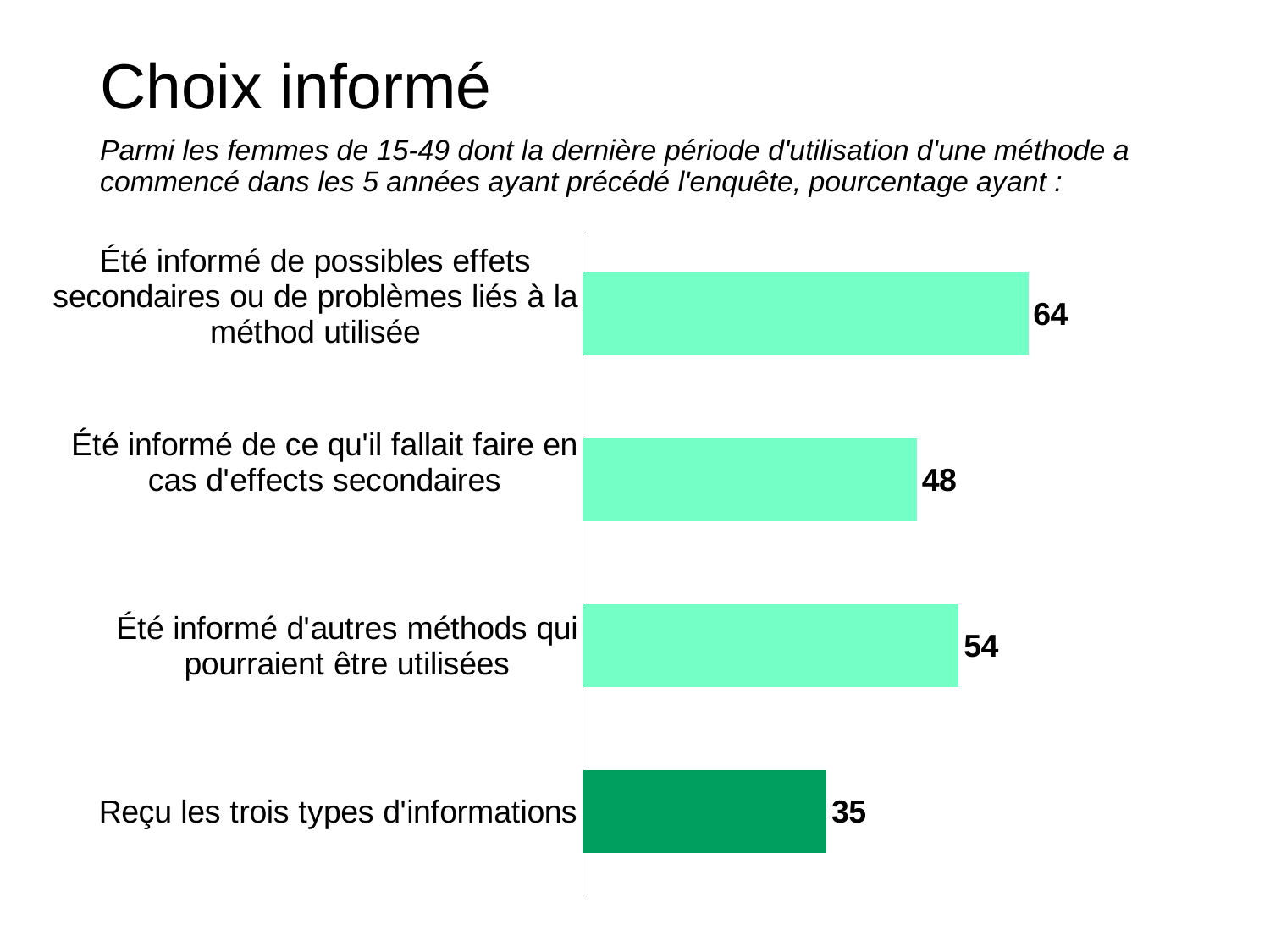

# Choix informé
Parmi les femmes de 15-49 dont la dernière période d'utilisation d'une méthode a commencé dans les 5 années ayant précédé l'enquête, pourcentage ayant :

### Chart

| Category | Column1 |
|---|---|
| Reçu les trois types d'informations | 35.0 |
| Été informé d'autres méthods qui pourraient être utilisées | 54.0 |
| Été informé de ce qu'il fallait faire en cas d'effects secondaires
 | 48.0 |
| Été informé de possibles effets secondaires ou de problèmes liés à la méthod utilisée
 | 64.0 |

### Chart

| Category |
|---|